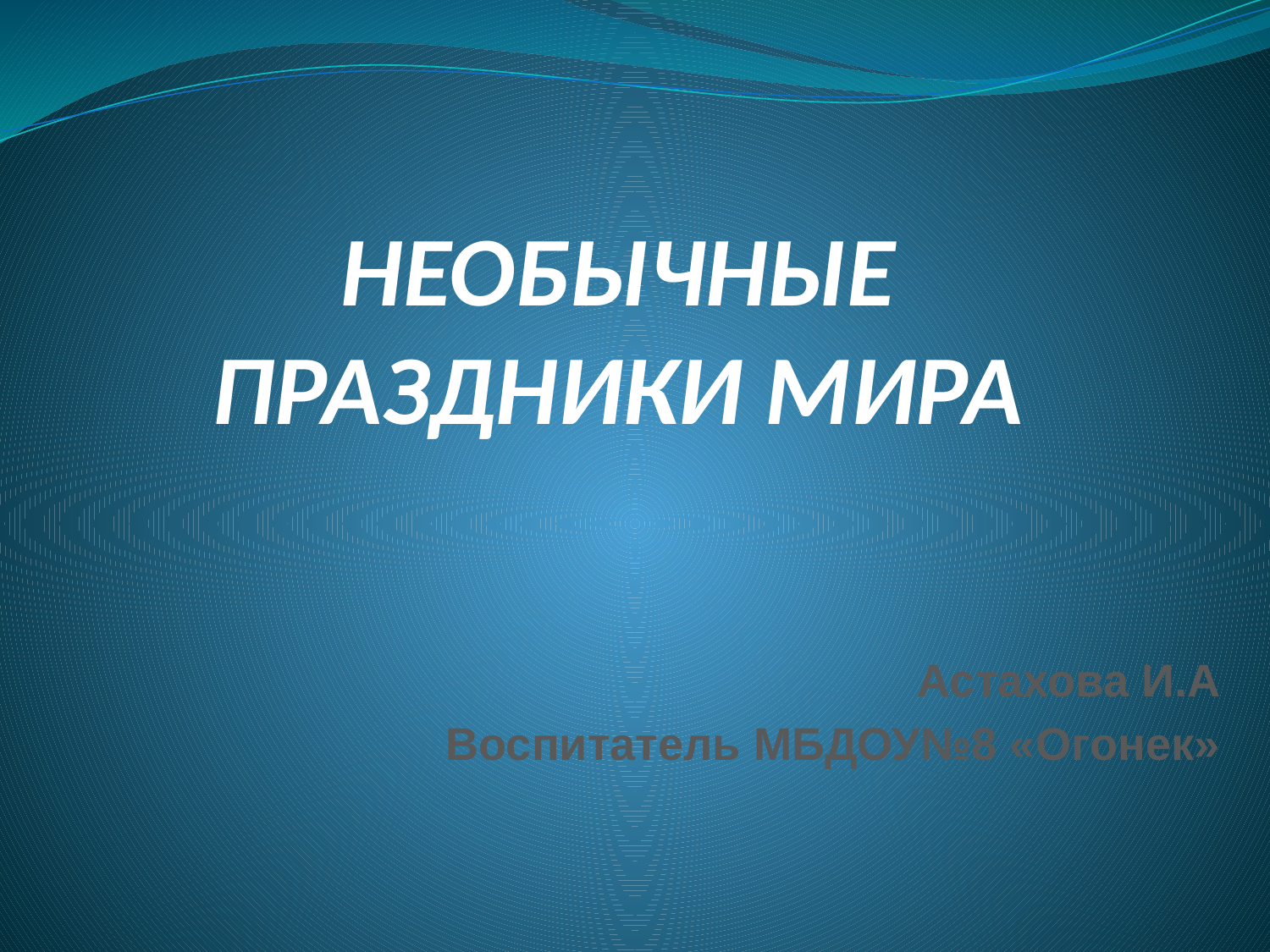

# НЕОБЫЧНЫЕ ПРАЗДНИКИ МИРА
Астахова И.А
Воспитатель МБДОУ№8 «Огонек»